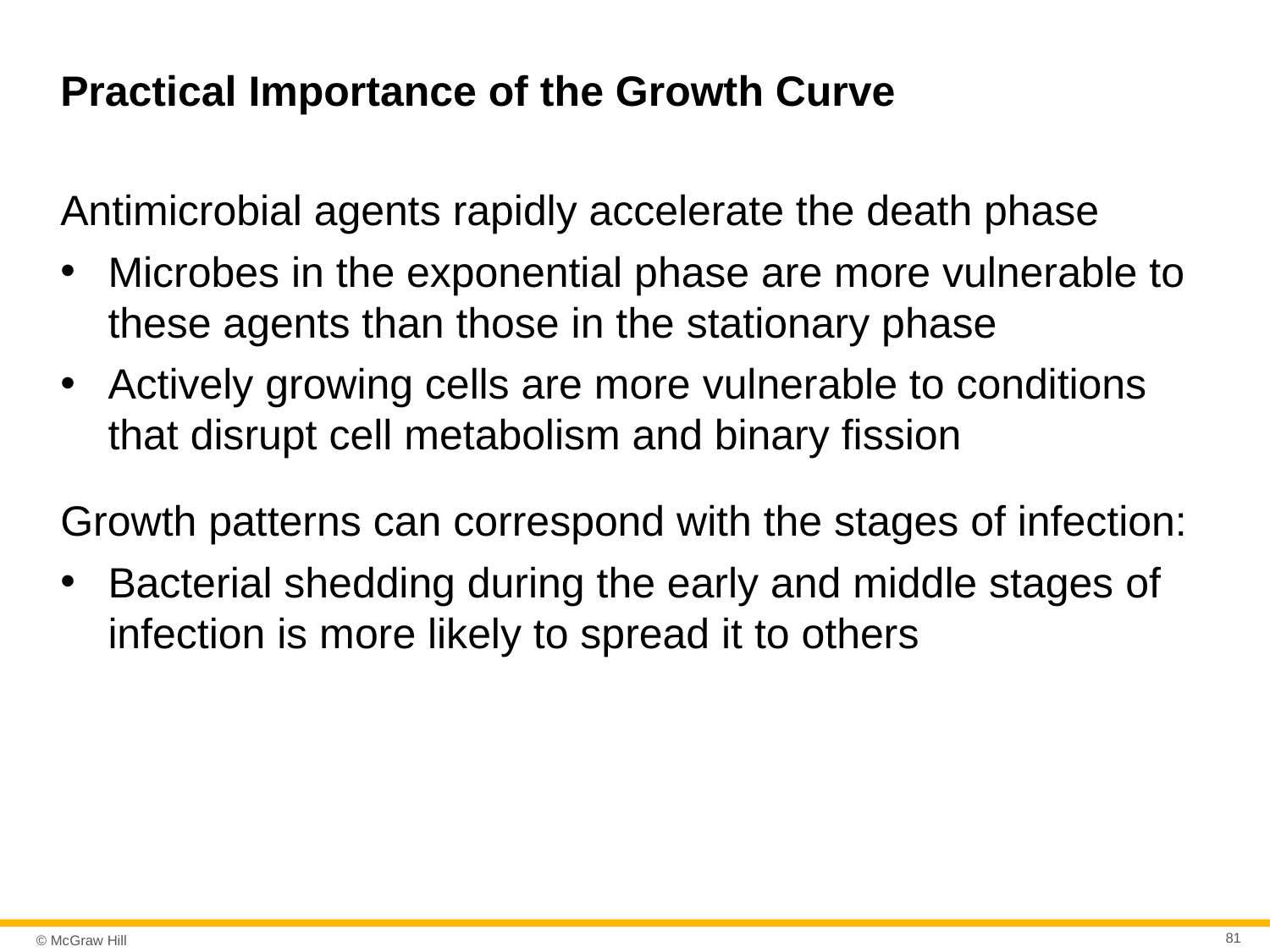

# Practical Importance of the Growth Curve
Antimicrobial agents rapidly accelerate the death phase
Microbes in the exponential phase are more vulnerable to these agents than those in the stationary phase
Actively growing cells are more vulnerable to conditions that disrupt cell metabolism and binary fission
Growth patterns can correspond with the stages of infection:
Bacterial shedding during the early and middle stages of infection is more likely to spread it to others